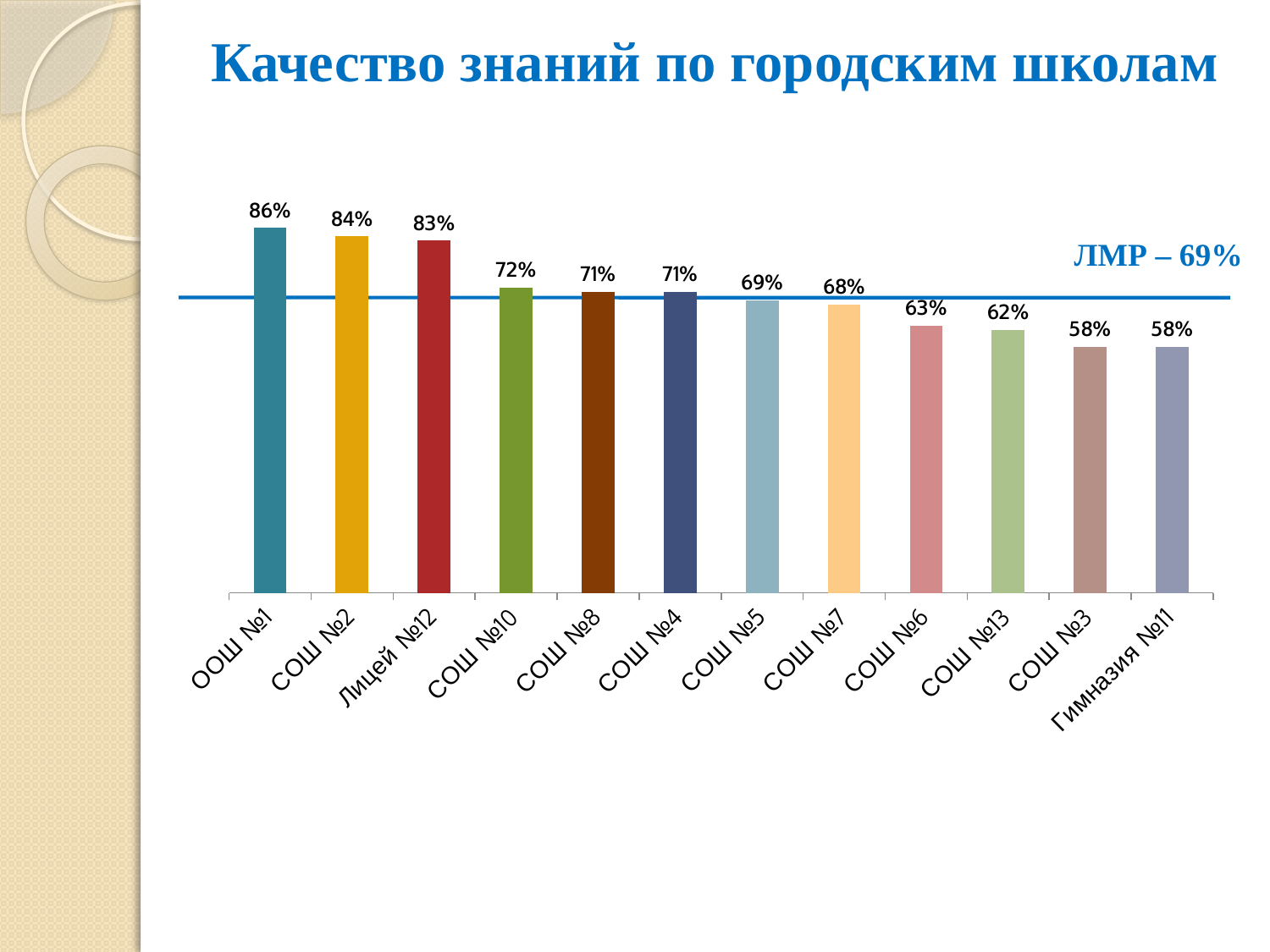

# Качество знаний по городским школам

### Chart

| Category |  |
|---|---|
| ООШ №1 | 0.8600000000000007 |
| СОШ №2 | 0.8400000000000006 |
| Лицей №12 | 0.8300000000000006 |
| СОШ №10 | 0.7200000000000006 |
| СОШ №8 | 0.7100000000000006 |
| СОШ №4 | 0.7100000000000006 |
| СОШ №5 | 0.6900000000000006 |
| СОШ №7 | 0.68 |
| СОШ №6 | 0.630000000000001 |
| СОШ №13 | 0.6200000000000009 |
| СОШ №3 | 0.5800000000000001 |
| Гимназия №11 | 0.5800000000000001 |
ЛМР – 69%